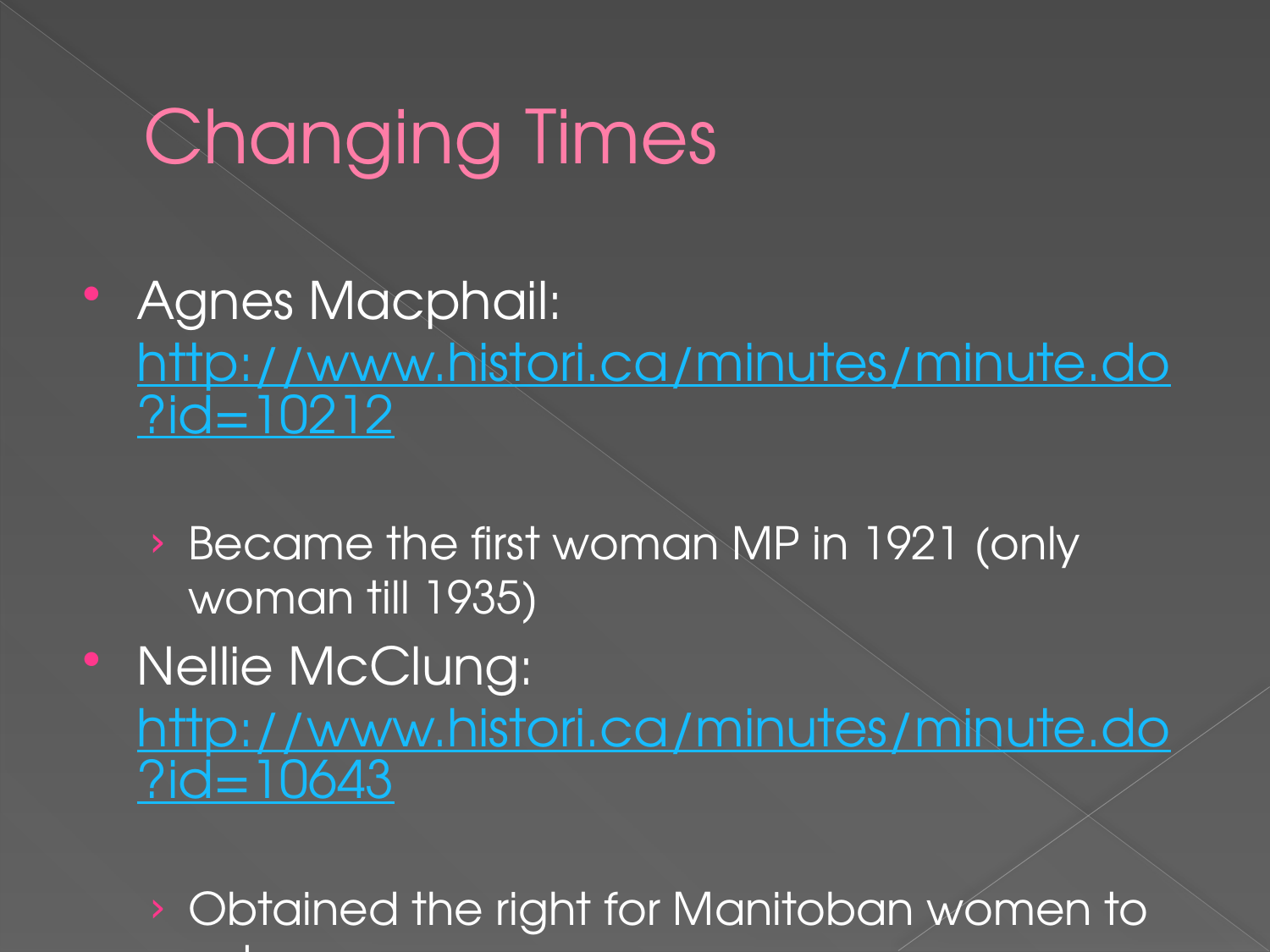

# Changing Times
Agnes Macphail: http://www.histori.ca/minutes/minute.do?id=10212
Became the first woman MP in 1921 (only woman till 1935)
Nellie McClung: http://www.histori.ca/minutes/minute.do?id=10643
Obtained the right for Manitoban women to vote